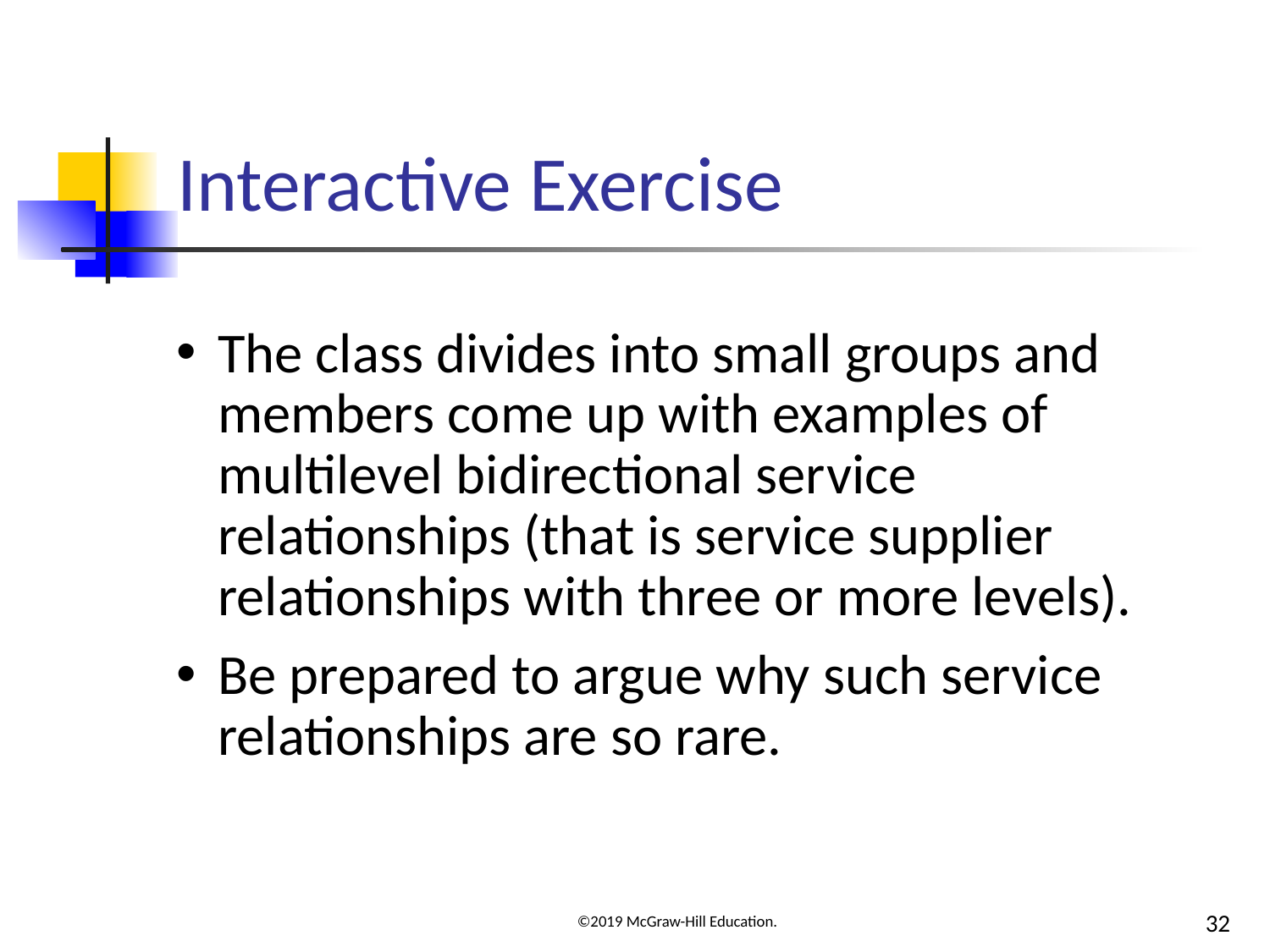

# Interactive Exercise
The class divides into small groups and members come up with examples of multilevel bidirectional service relationships (that is service supplier relationships with three or more levels).
Be prepared to argue why such service relationships are so rare.